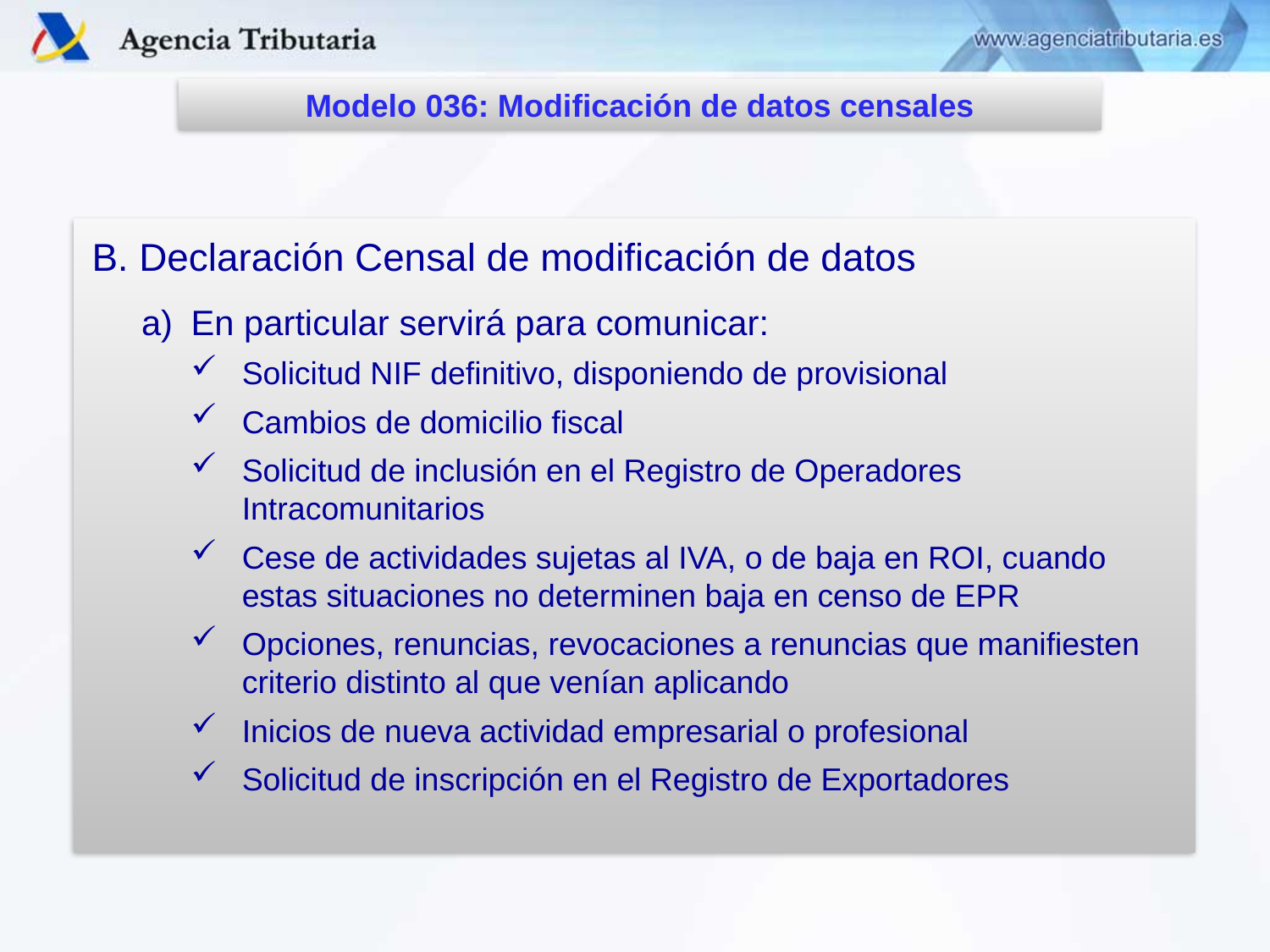

Modelo 036: Modificación de datos censales

B. Declaración Censal de modificación de datos
En particular servirá para comunicar:
Solicitud NIF definitivo, disponiendo de provisional
Cambios de domicilio fiscal
Solicitud de inclusión en el Registro de Operadores Intracomunitarios
Cese de actividades sujetas al IVA, o de baja en ROI, cuando estas situaciones no determinen baja en censo de EPR
Opciones, renuncias, revocaciones a renuncias que manifiesten criterio distinto al que venían aplicando
Inicios de nueva actividad empresarial o profesional
Solicitud de inscripción en el Registro de Exportadores